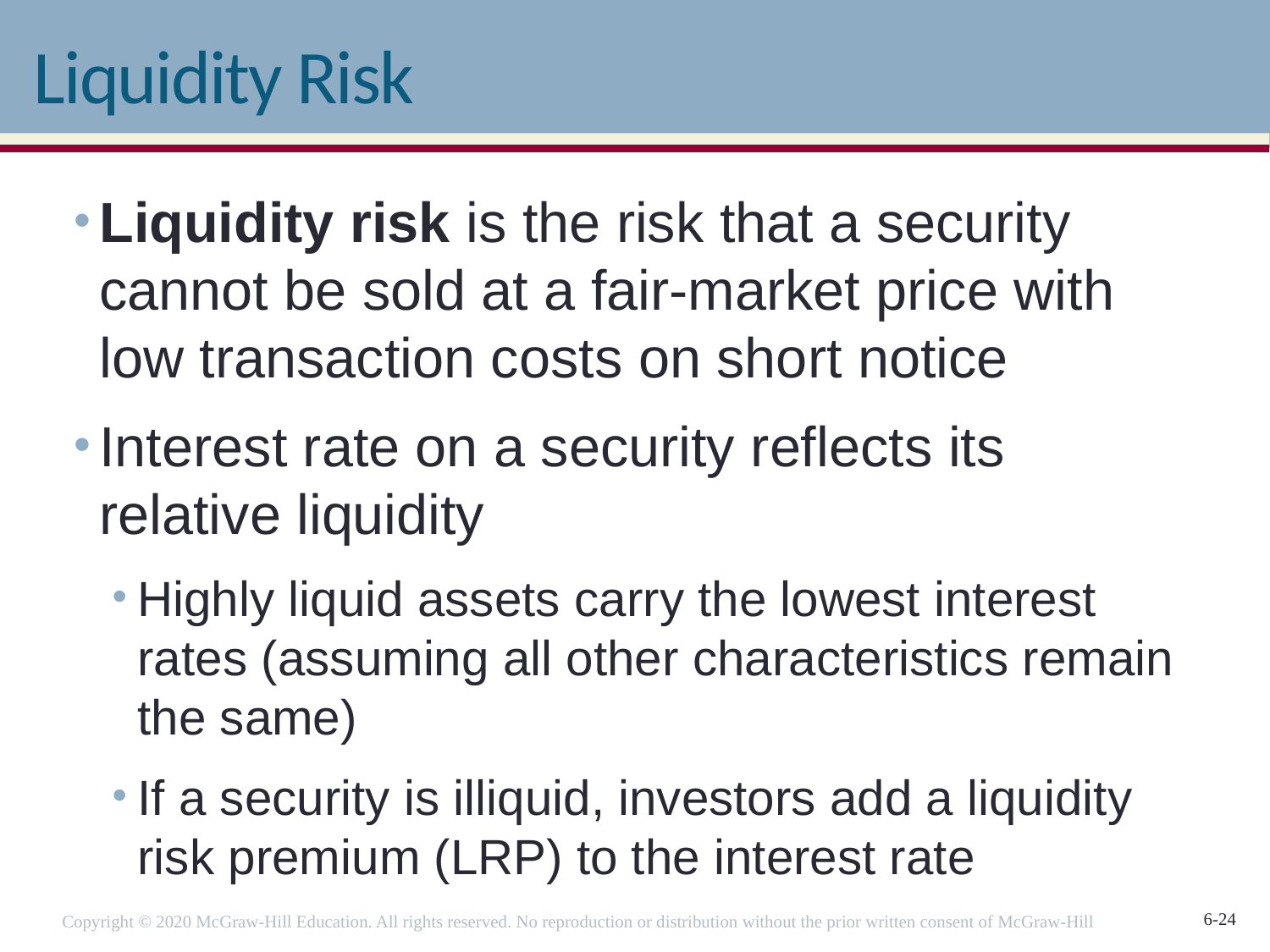

# Liquidity Risk
Liquidity risk is the risk that a security cannot be sold at a fair-market price with low transaction costs on short notice
Interest rate on a security reflects its relative liquidity
Highly liquid assets carry the lowest interest rates (assuming all other characteristics remain the same)
If a security is illiquid, investors add a liquidity risk premium (LRP) to the interest rate
Copyright © 2020 McGraw-Hill Education. All rights reserved. No reproduction or distribution without the prior written consent of McGraw-Hill Education.